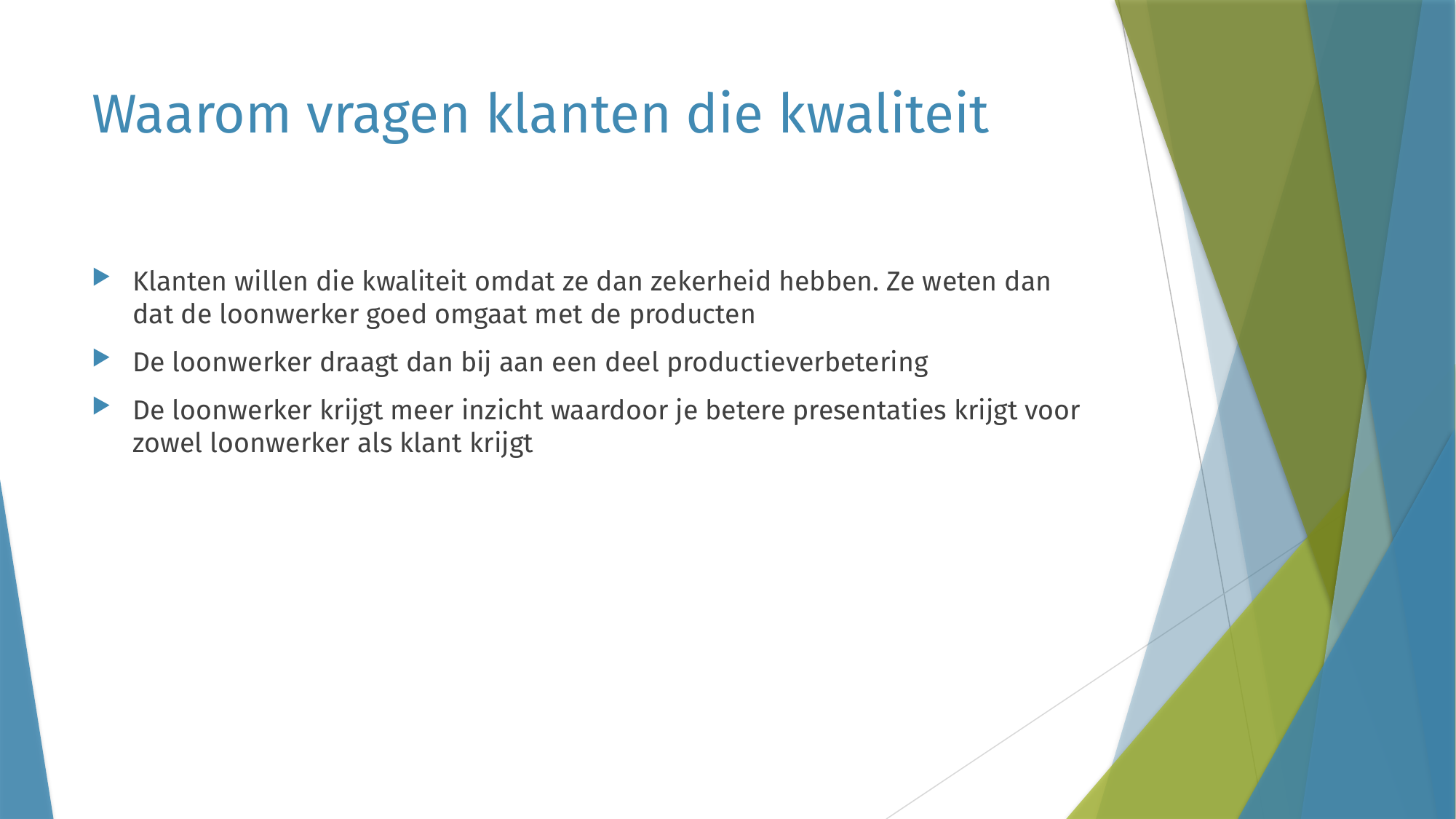

# Waarom vragen klanten die kwaliteit
Klanten willen die kwaliteit omdat ze dan zekerheid hebben. Ze weten dan dat de loonwerker goed omgaat met de producten
De loonwerker draagt dan bij aan een deel productieverbetering
De loonwerker krijgt meer inzicht waardoor je betere presentaties krijgt voor zowel loonwerker als klant krijgt